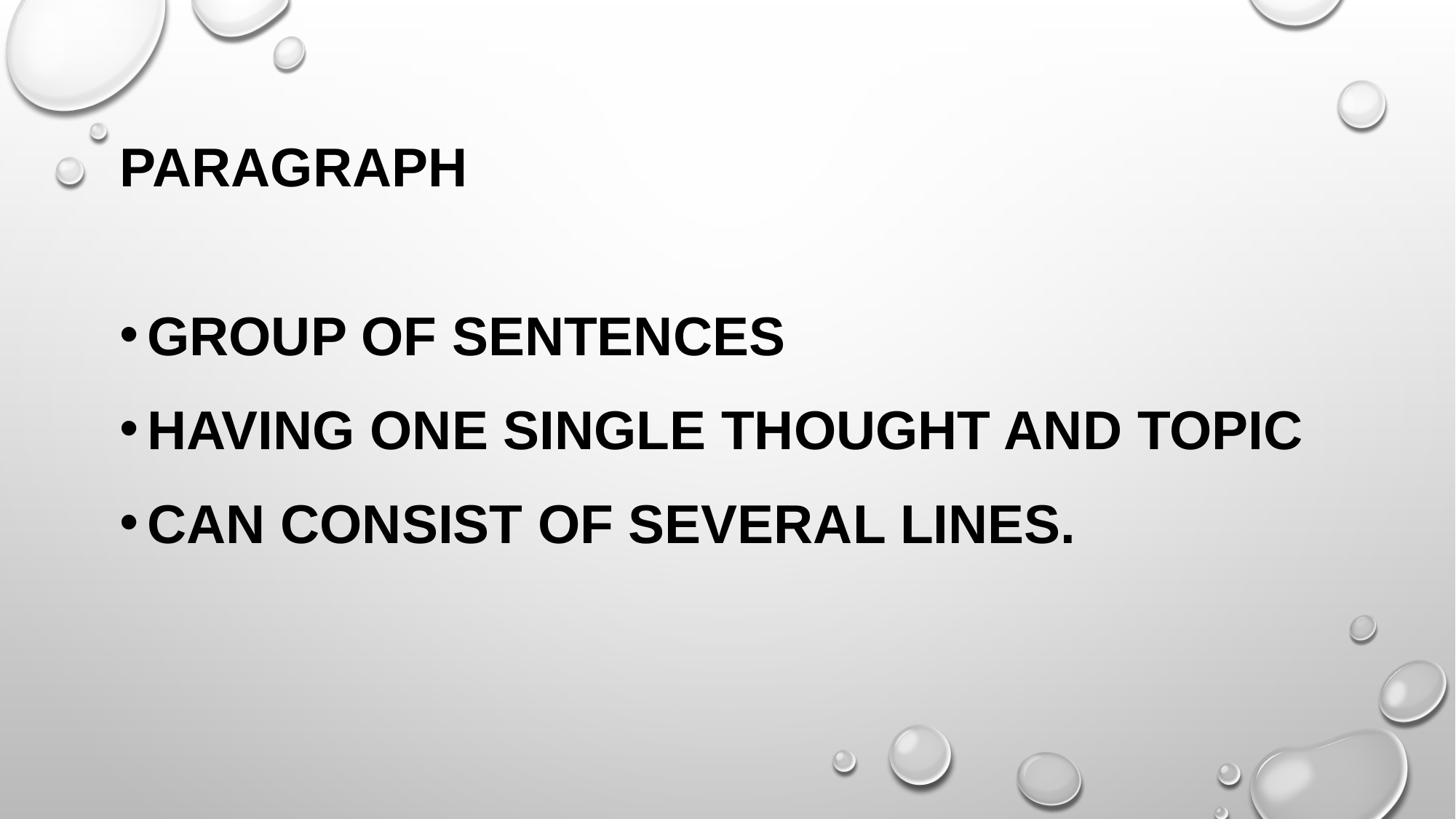

# paragraph
Group of sentences
Having one single thought and topic
Can consist of several lines.